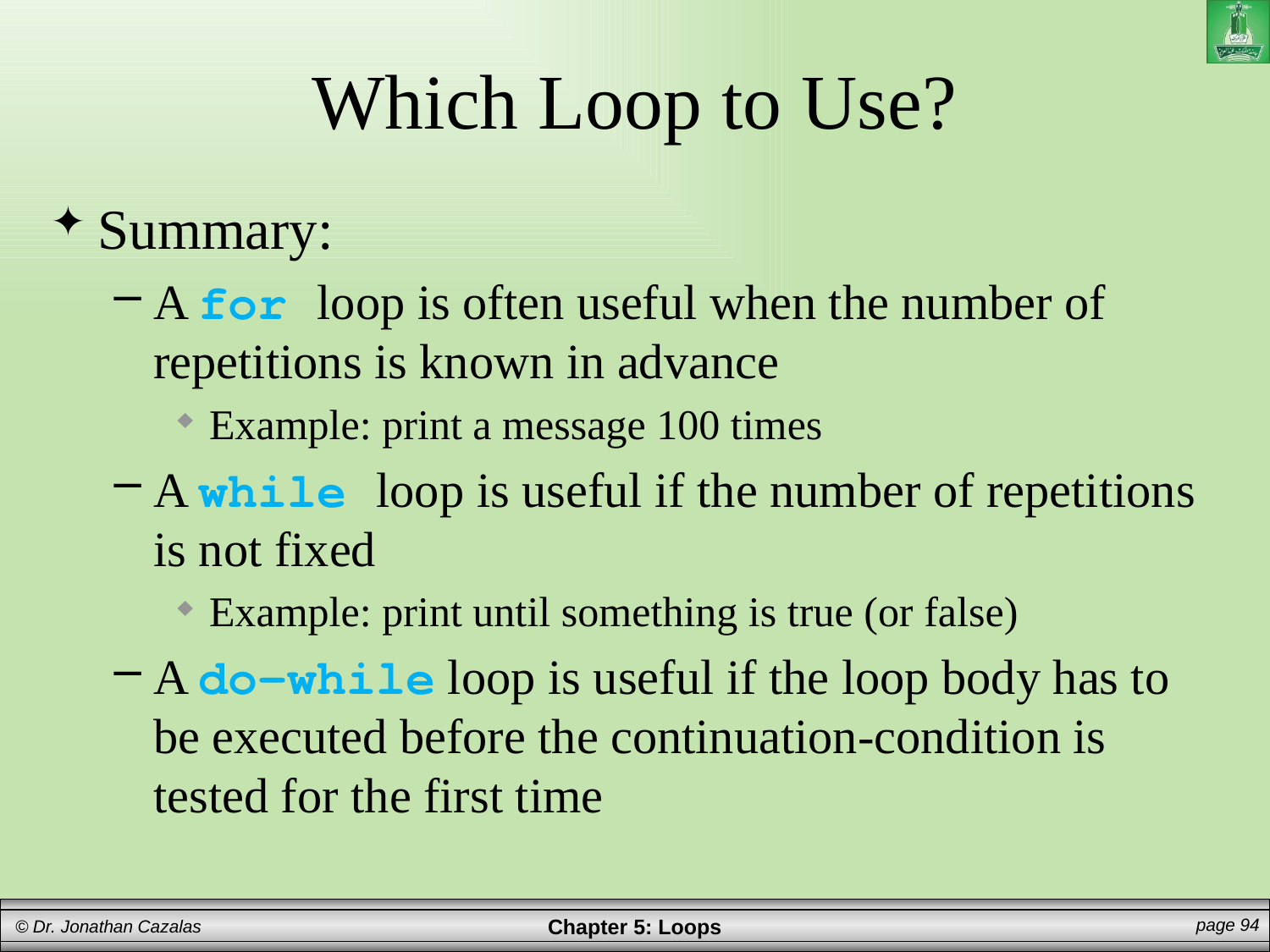

# Which Loop to Use?
Summary:
A for loop is often useful when the number of repetitions is known in advance
Example: print a message 100 times
A while loop is useful if the number of repetitions is not fixed
Example: print until something is true (or false)
A do-while loop is useful if the loop body has to be executed before the continuation-condition is tested for the first time